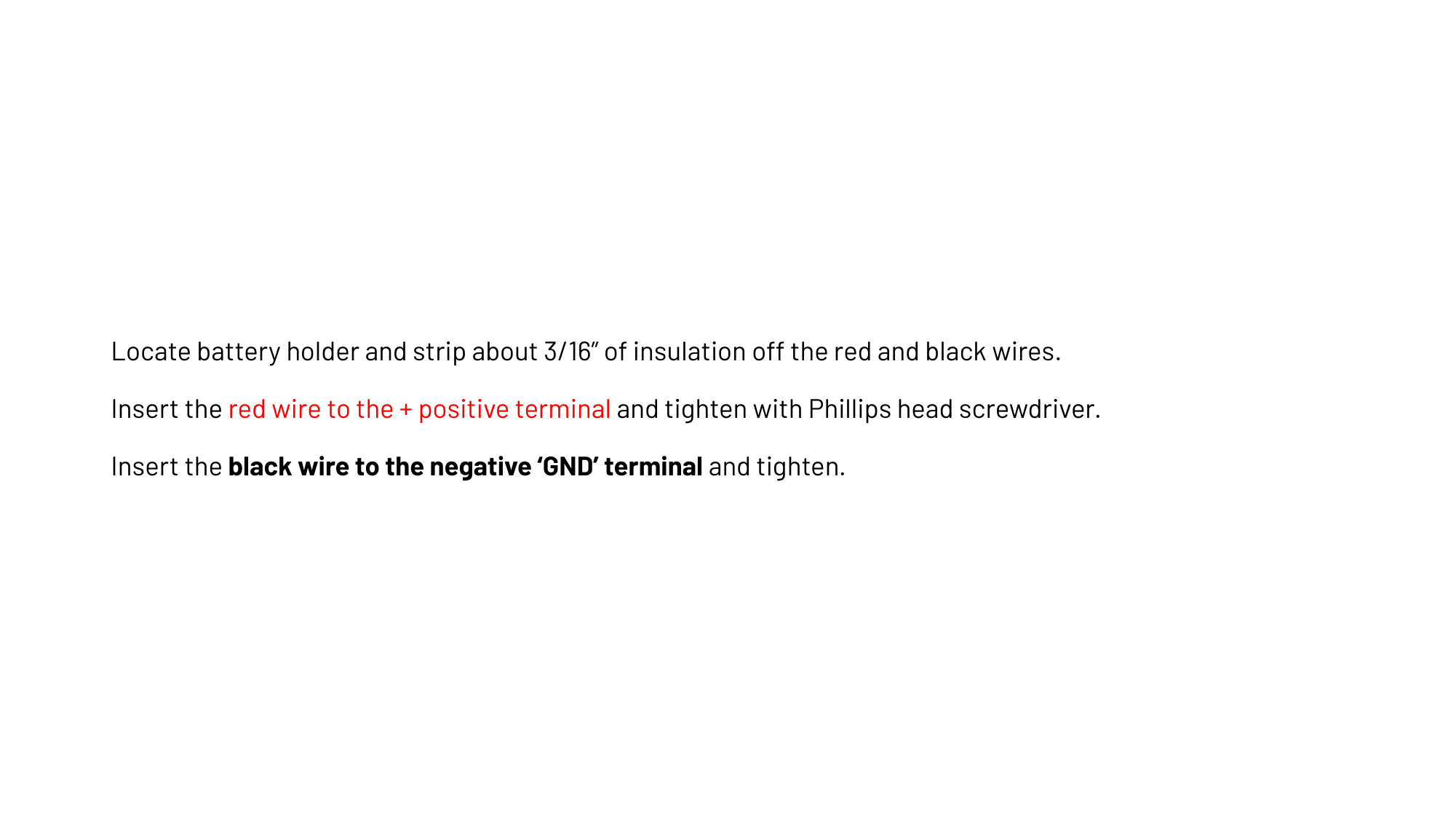

# Locate battery holder and strip about 3/16” of insulation off the red and black wires. Insert the red wire to the + positive terminal and tighten with Phillips head screwdriver. Insert the black wire to the negative ‘GND’ terminal and tighten.